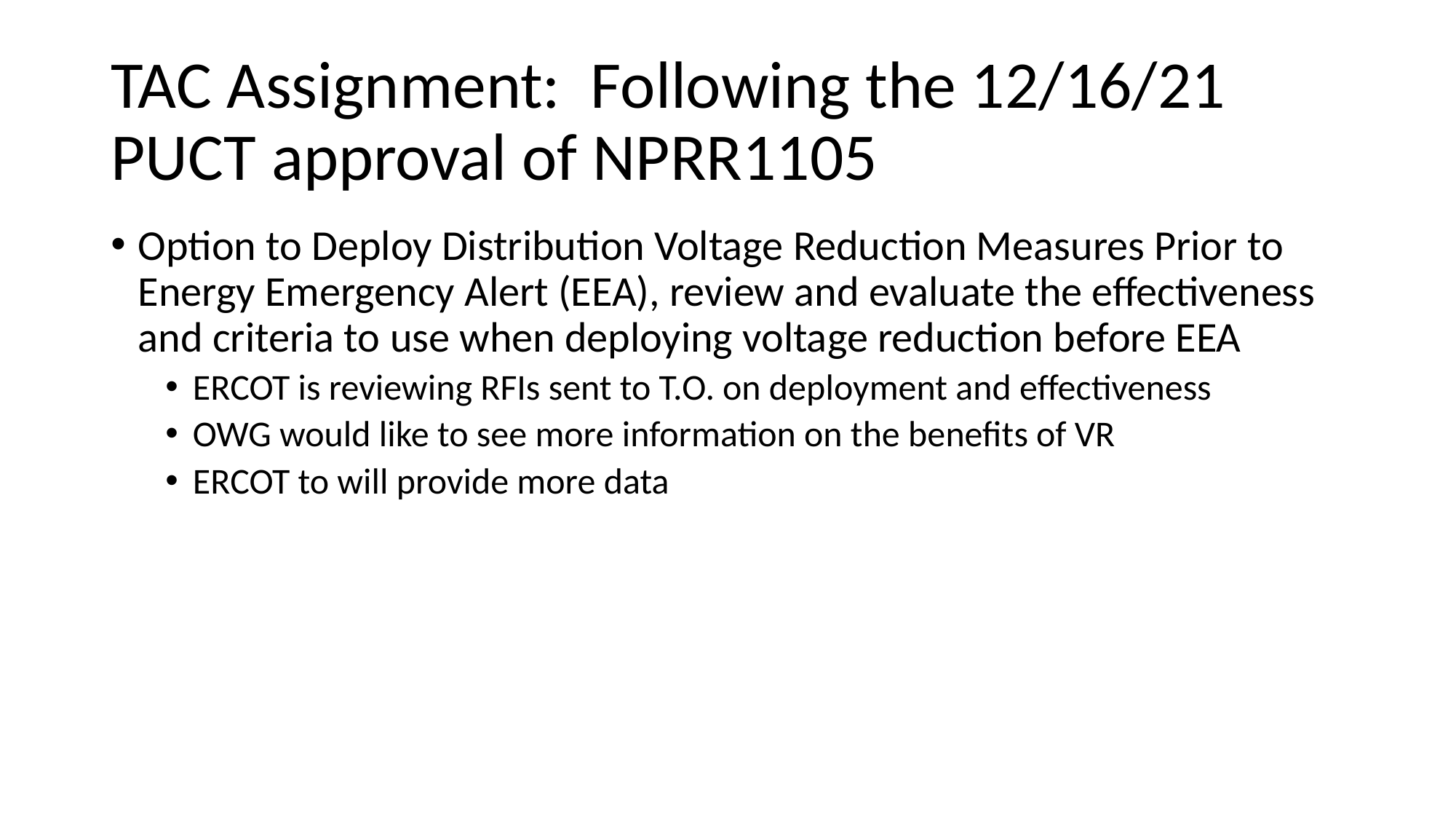

# TAC Assignment:  Following the 12/16/21 PUCT approval of NPRR1105
Option to Deploy Distribution Voltage Reduction Measures Prior to Energy Emergency Alert (EEA), review and evaluate the effectiveness and criteria to use when deploying voltage reduction before EEA
ERCOT is reviewing RFIs sent to T.O. on deployment and effectiveness
OWG would like to see more information on the benefits of VR
ERCOT to will provide more data